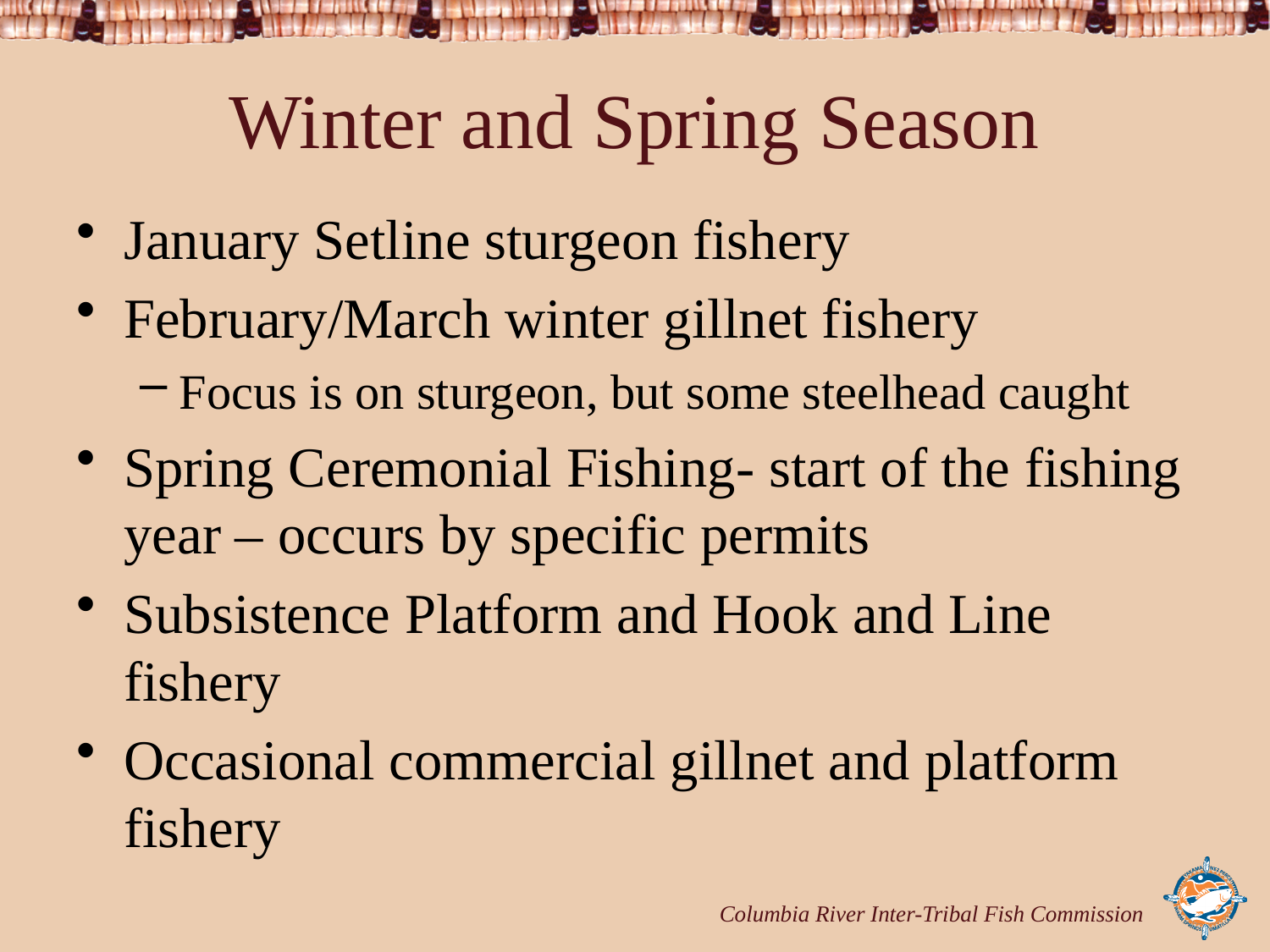

# Winter and Spring Season
January Setline sturgeon fishery
February/March winter gillnet fishery
Focus is on sturgeon, but some steelhead caught
Spring Ceremonial Fishing- start of the fishing year – occurs by specific permits
Subsistence Platform and Hook and Line fishery
Occasional commercial gillnet and platform fishery